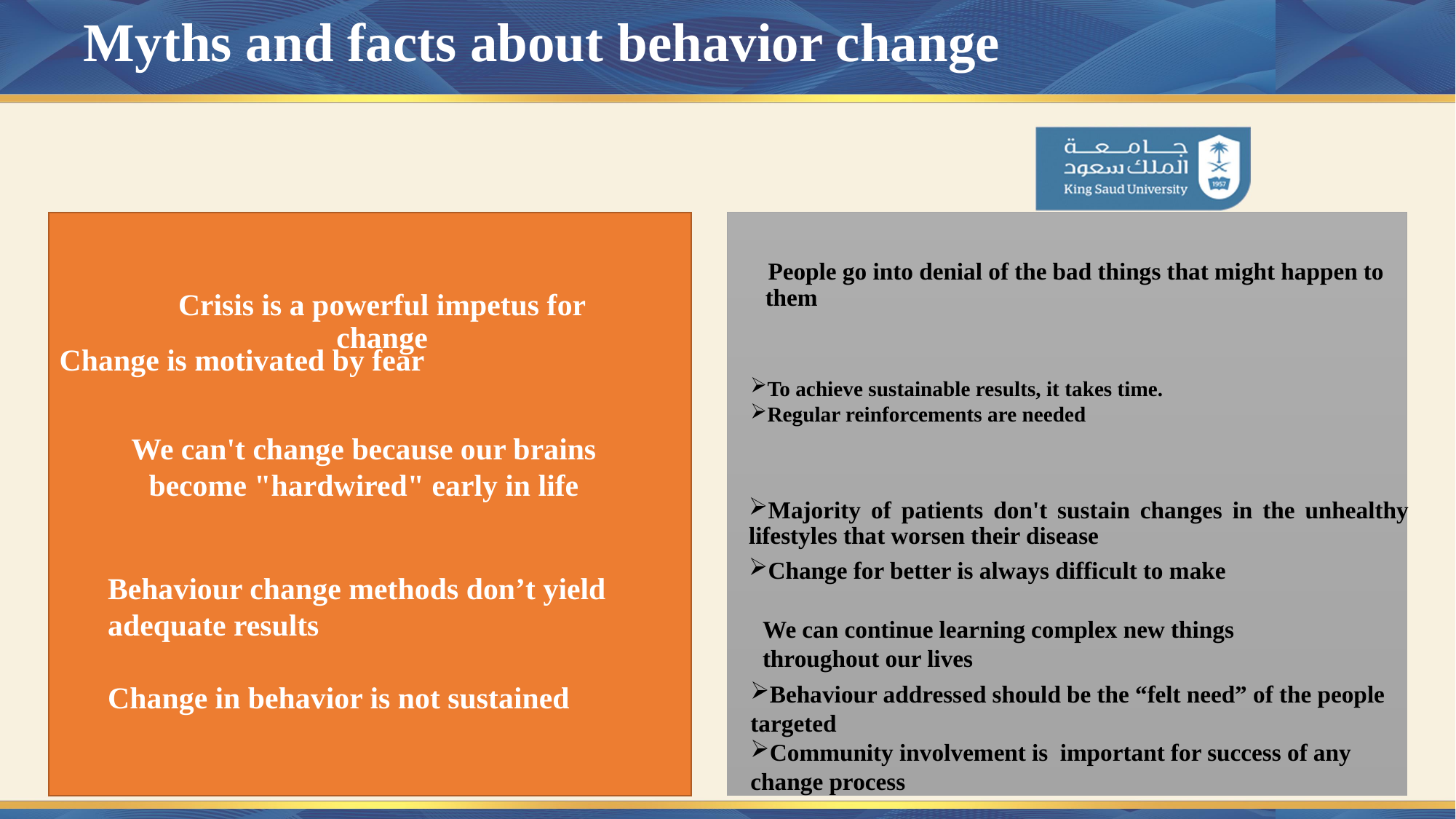

# Myths and facts about behavior change
Myths
Facts

Change is motivated by fear

     People go into denial of the bad things that might happen to them

Crisis is a powerful impetus for change
To achieve sustainable results, it takes time.
Regular reinforcements are needed

We can't change because our brains become "hardwired" early in life

Majority of patients don't sustain changes in the unhealthy lifestyles that worsen their disease
Change for better is always difficult to make

Behaviour change methods don’t yield adequate results

We can continue learning complex new things throughout our lives

Change in behavior is not sustained

Behaviour addressed should be the “felt need” of the people targeted
Community involvement is  important for success of any change process